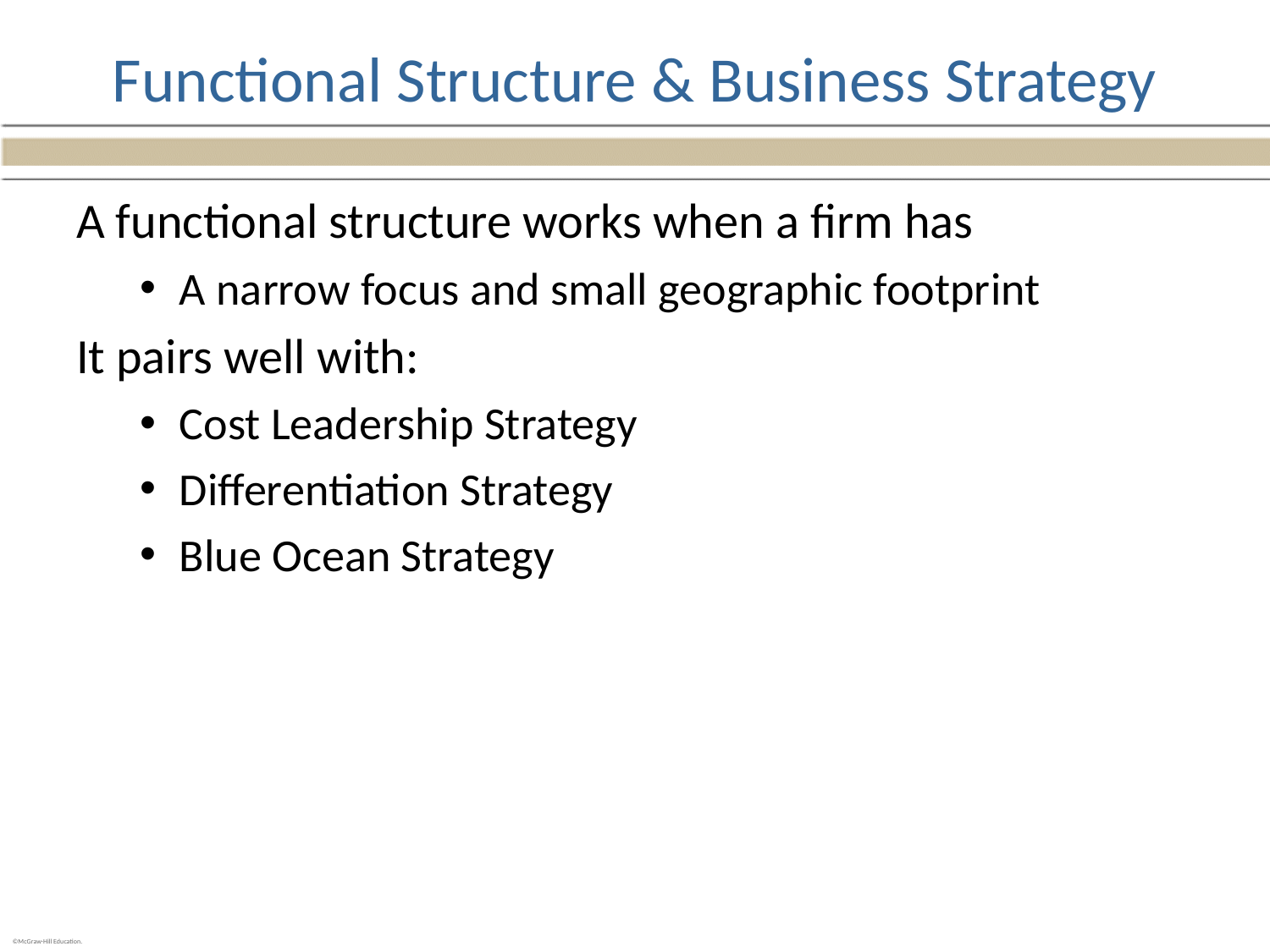

# Functional Structure & Business Strategy
A functional structure works when a firm has
A narrow focus and small geographic footprint
It pairs well with:
Cost Leadership Strategy
Differentiation Strategy
Blue Ocean Strategy